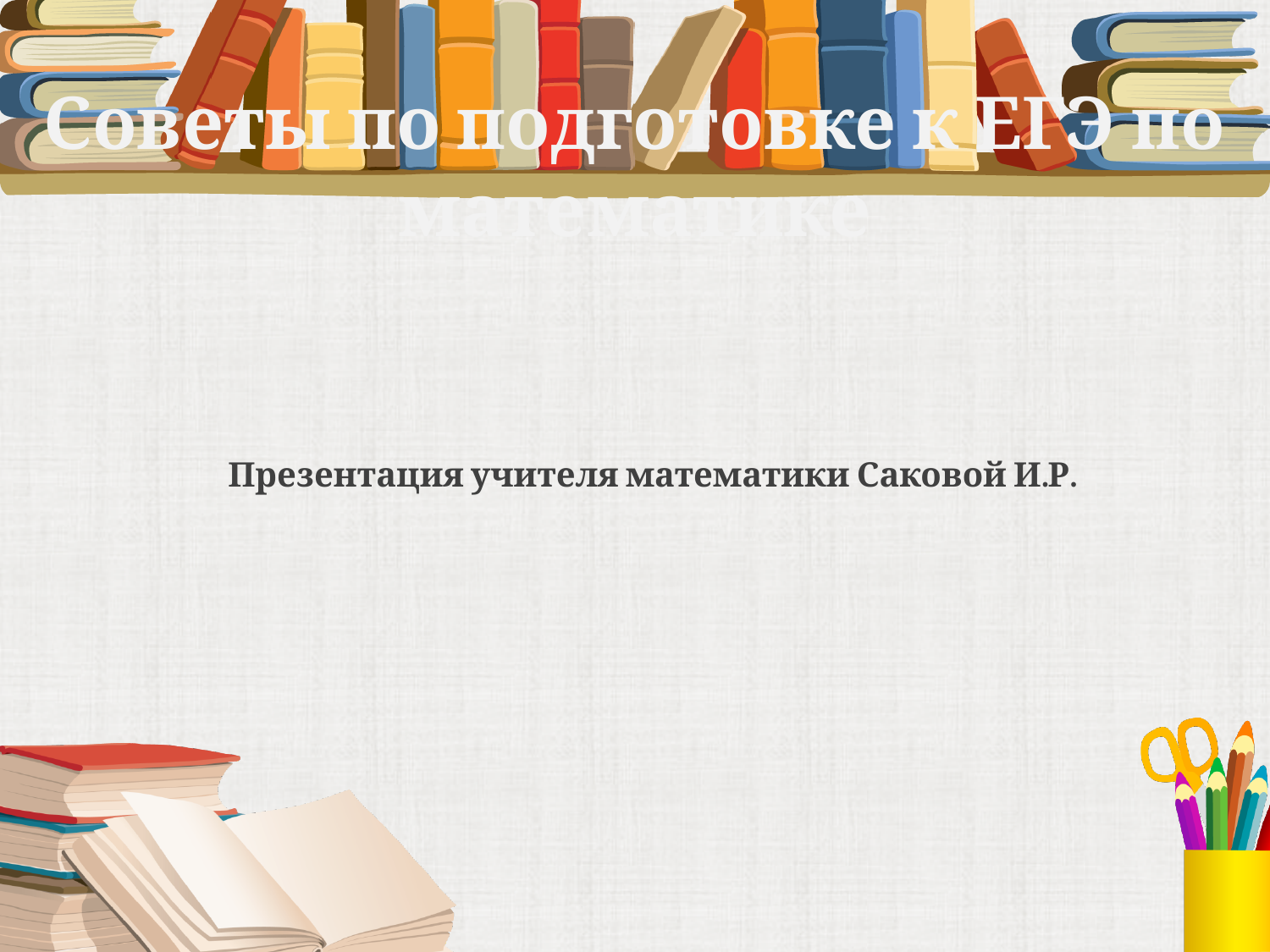

# Советы по подготовке к ЕГЭ по математике
Презентация учителя математики Саковой И.Р.